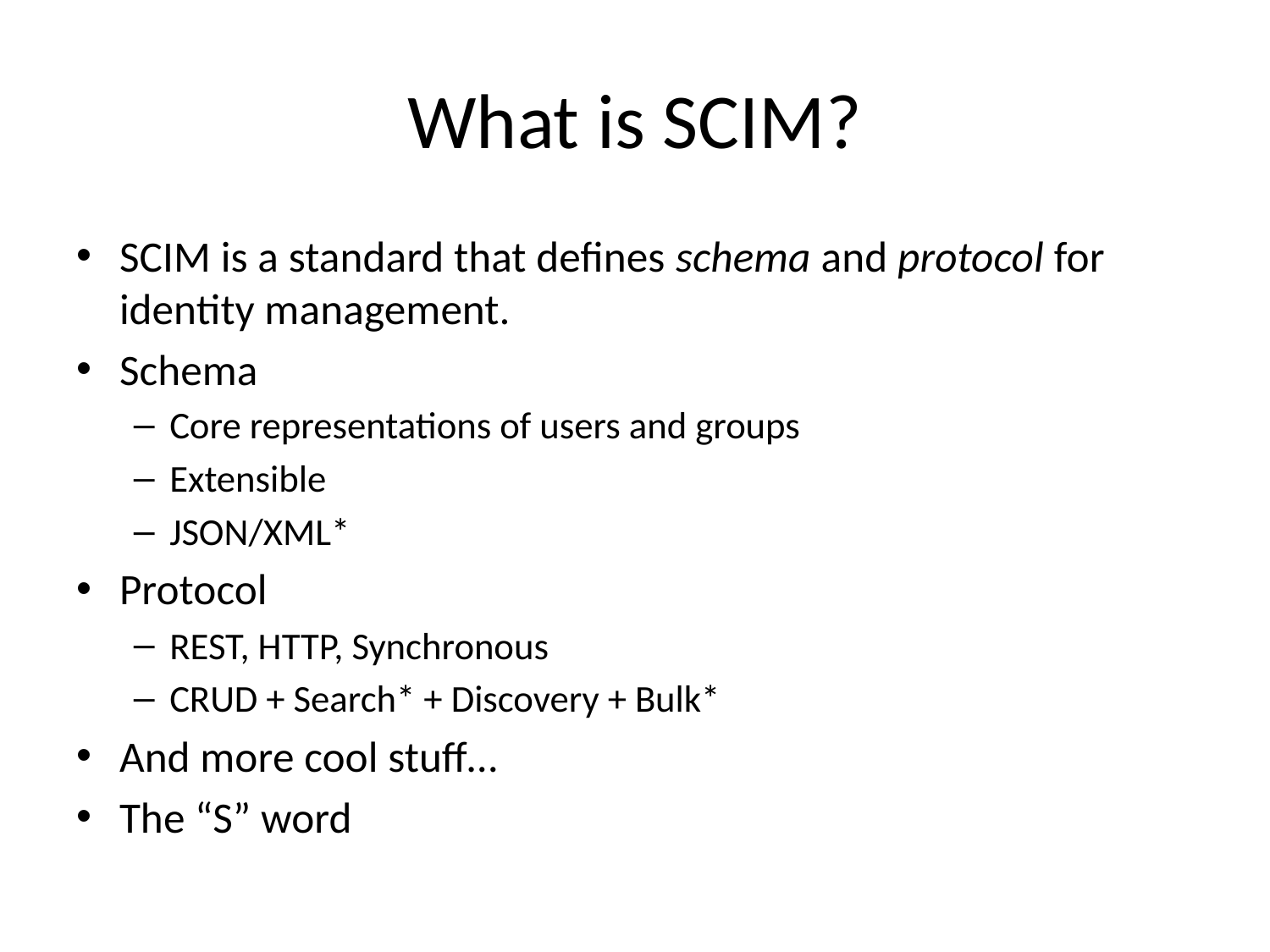

# What is SCIM?
SCIM is a standard that defines schema and protocol for identity management.
Schema
Core representations of users and groups
Extensible
JSON/XML*
Protocol
REST, HTTP, Synchronous
CRUD + Search* + Discovery + Bulk*
And more cool stuff…
The “S” word